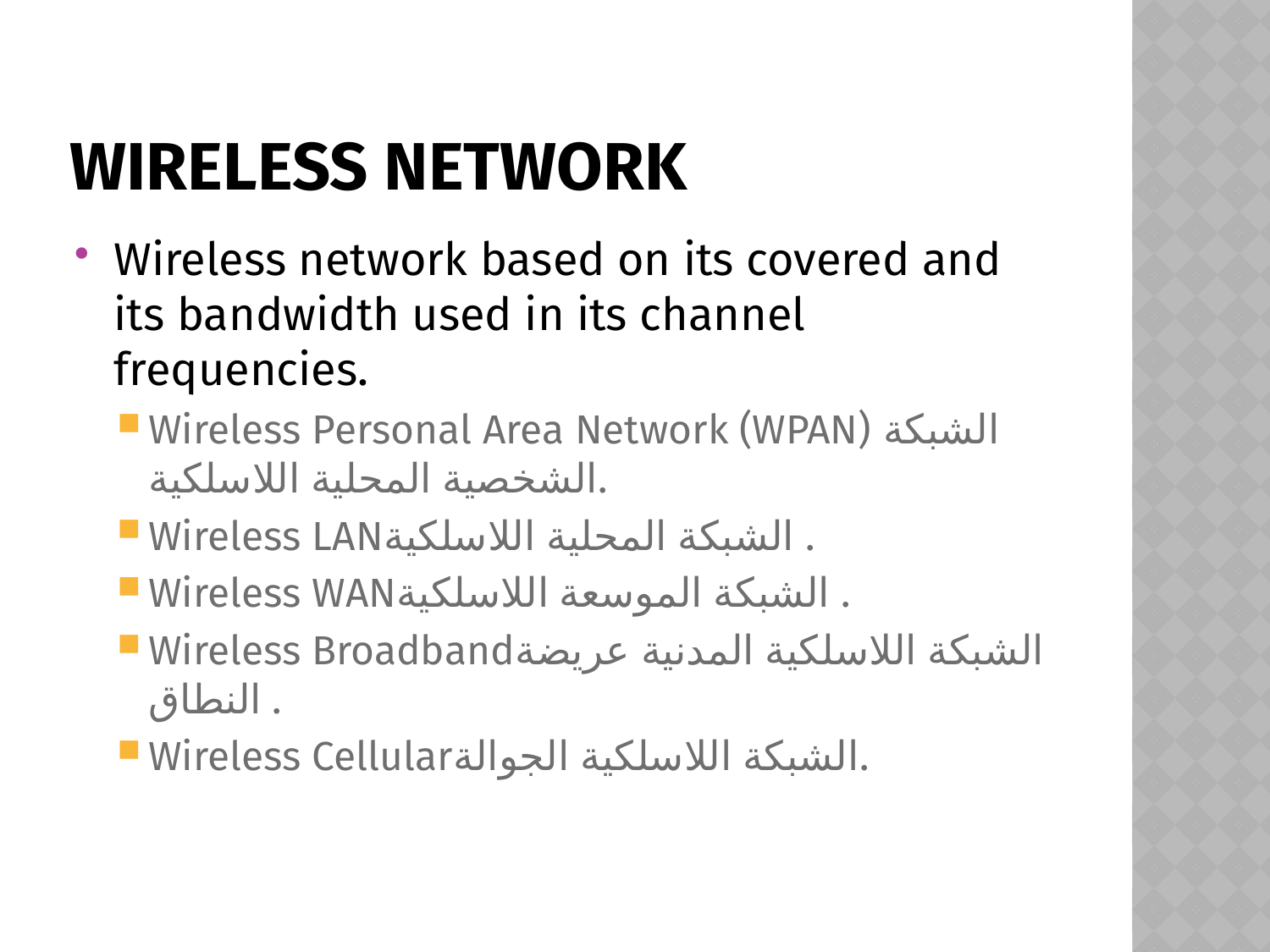

# Wireless network
Wireless network based on its covered and its bandwidth used in its channel frequencies.
Wireless Personal Area Network (WPAN) الشبكة الشخصية المحلية اللاسلكية.
Wireless LANالشبكة المحلية اللاسلكية .
Wireless WANالشبكة الموسعة اللاسلكية .
Wireless Broadbandالشبكة اللاسلكية المدنية عريضة النطاق .
Wireless Cellularالشبكة اللاسلكية الجوالة.